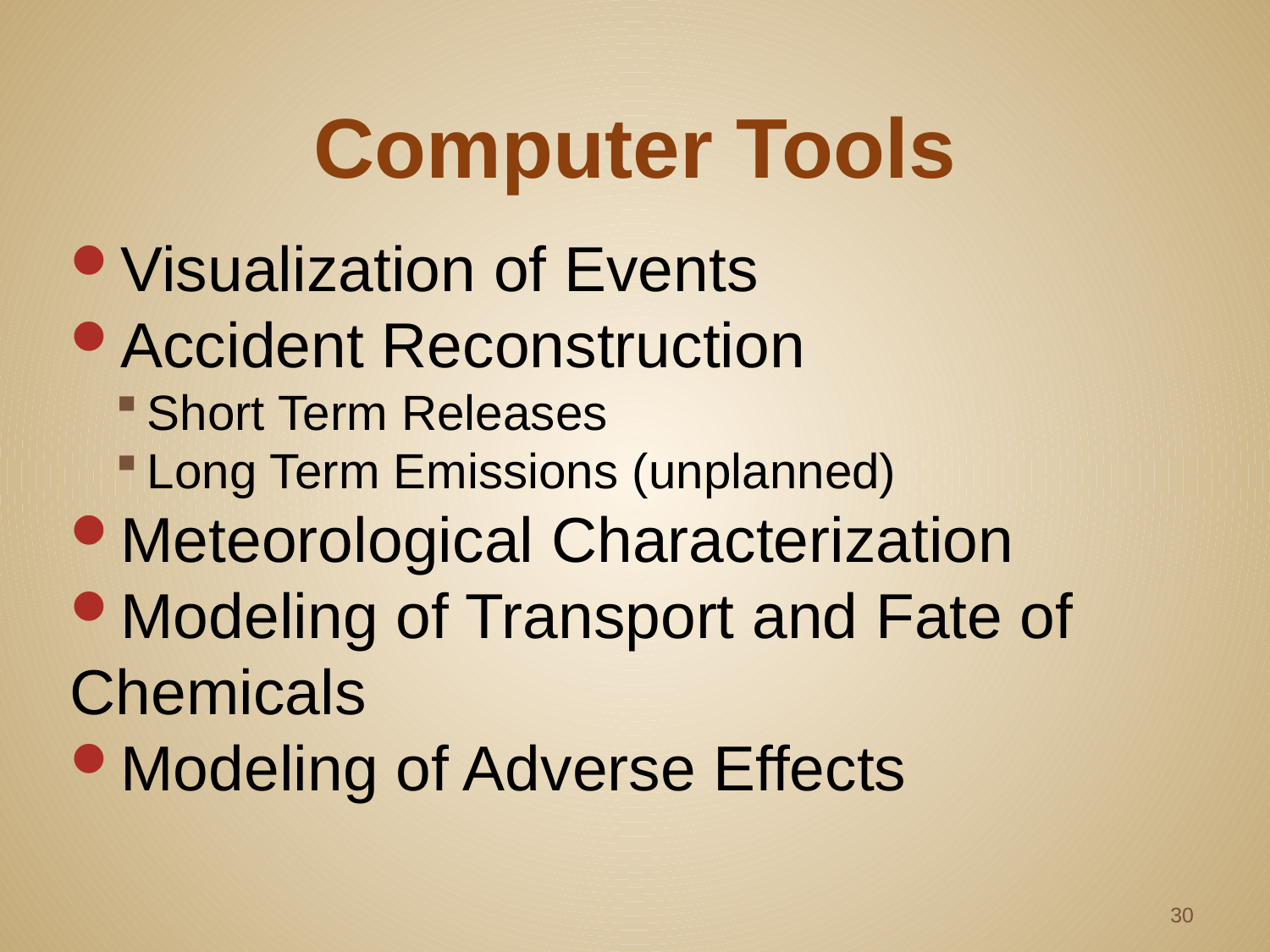

# Computer Tools
Visualization of Events
Accident Reconstruction
Short Term Releases
Long Term Emissions (unplanned)
Meteorological Characterization
Modeling of Transport and Fate of Chemicals
Modeling of Adverse Effects
30